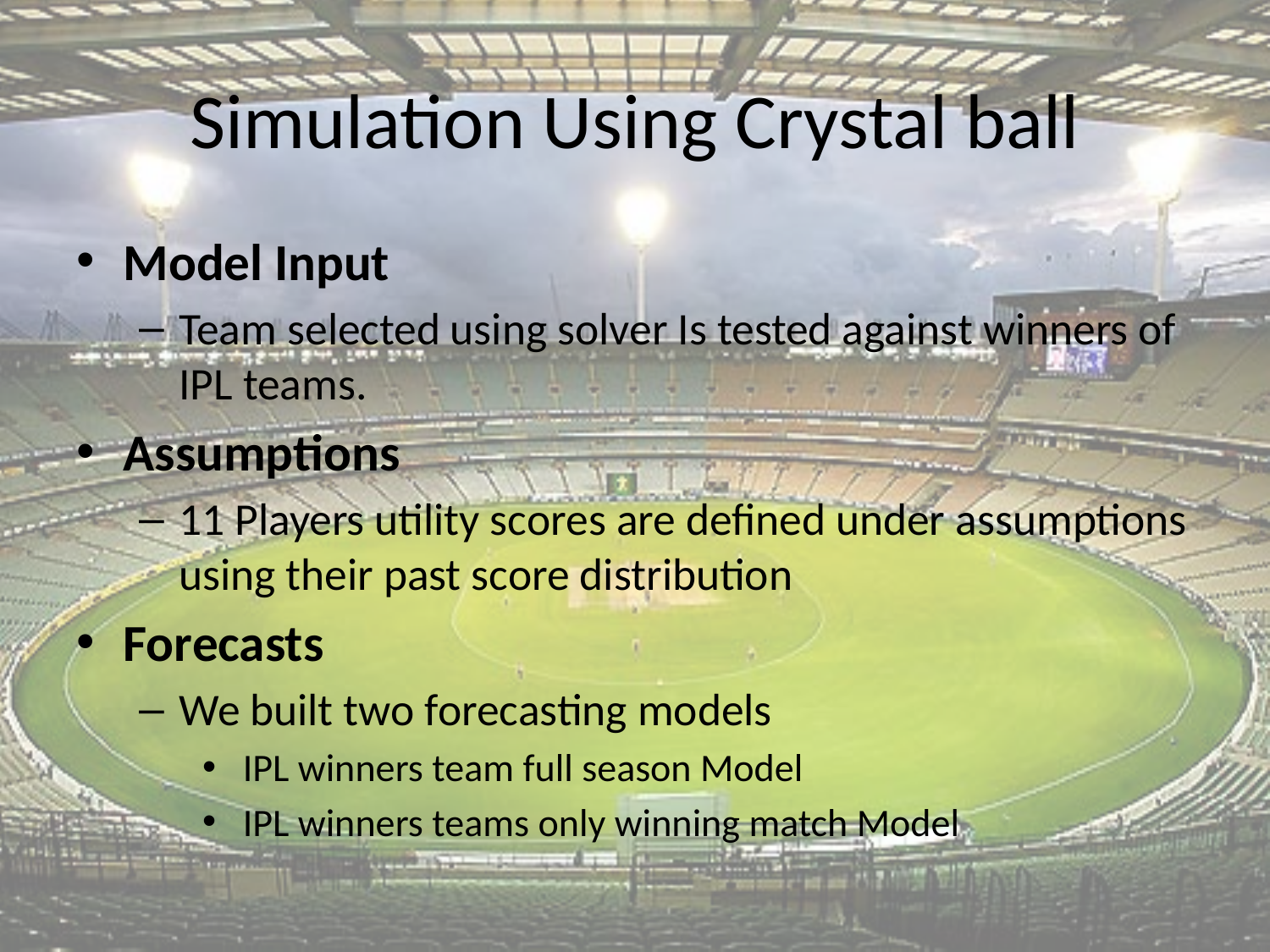

# Simulation Using Crystal ball
Model Input
Team selected using solver Is tested against winners of IPL teams.
Assumptions
11 Players utility scores are defined under assumptions using their past score distribution
Forecasts
We built two forecasting models
 IPL winners team full season Model
 IPL winners teams only winning match Model